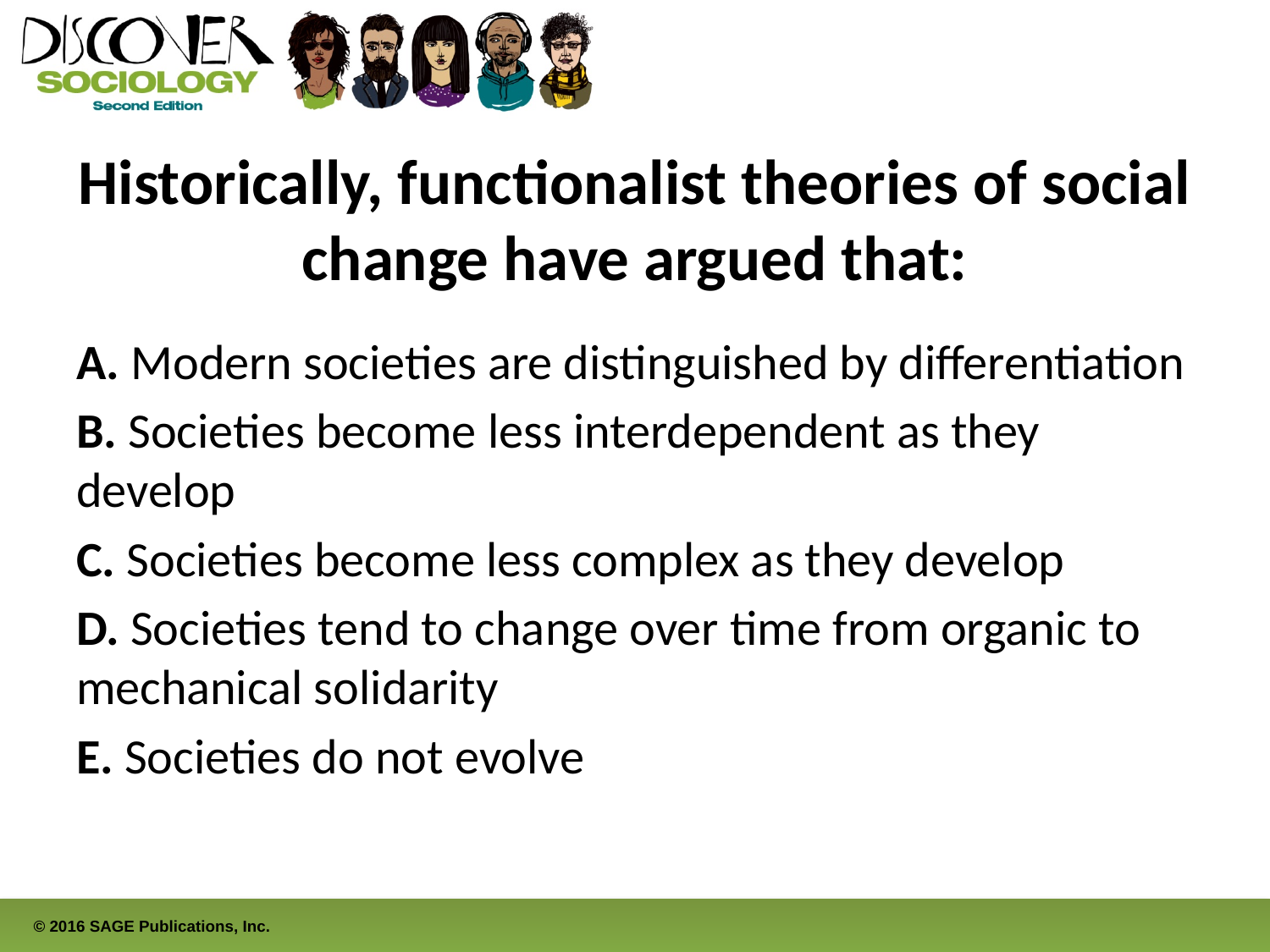

# Historically, functionalist theories of social change have argued that:
A. Modern societies are distinguished by differentiation
B. Societies become less interdependent as they develop
C. Societies become less complex as they develop
D. Societies tend to change over time from organic to mechanical solidarity
E. Societies do not evolve